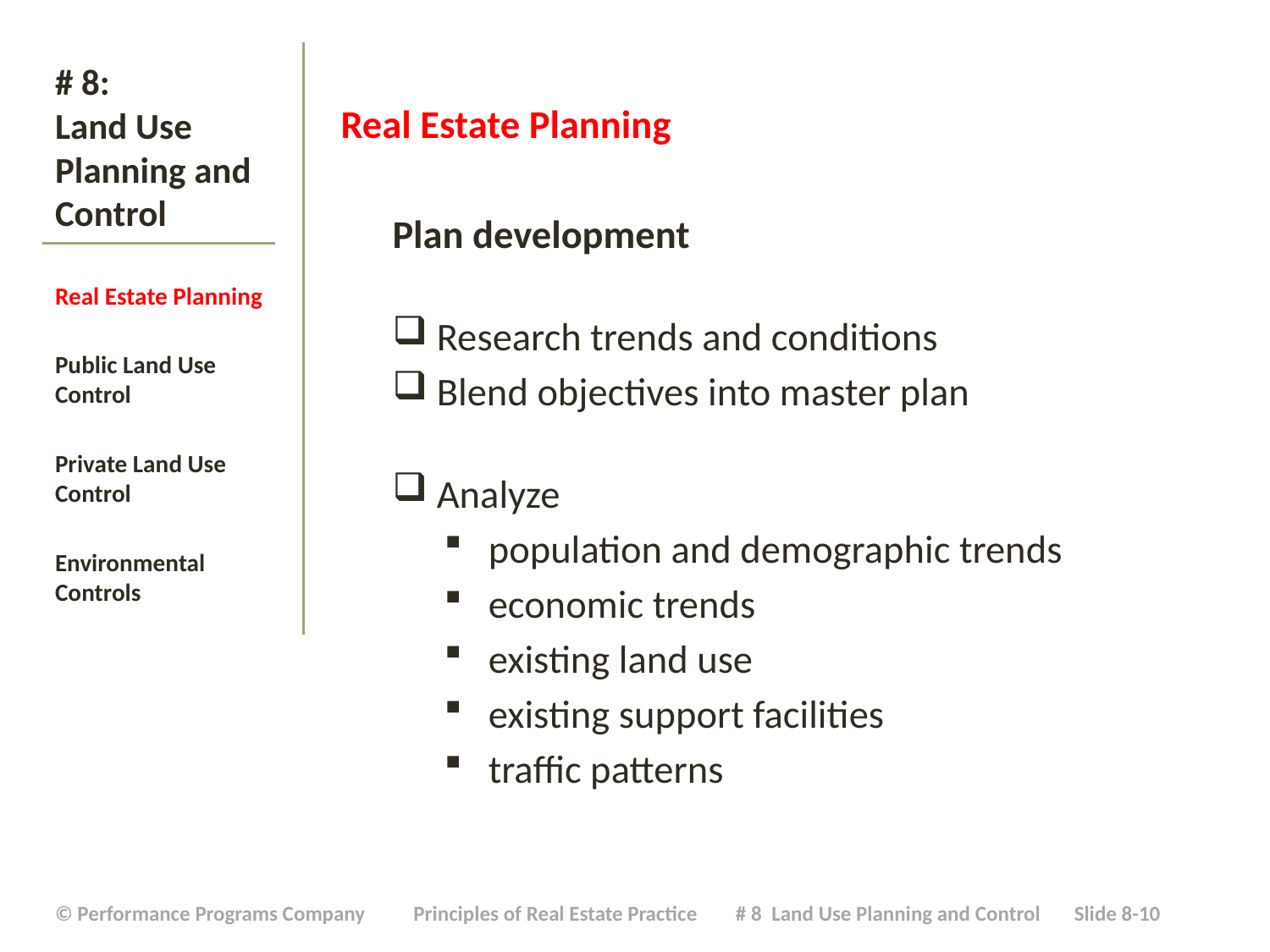

Real Estate Planning

Plan development
Research trends and conditions
Blend objectives into master plan
Analyze
population and demographic trends
economic trends
existing land use
existing support facilities
traffic patterns

# # 8: Land Use Planning and Control

Real Estate Planning

Public Land Use Control

Private Land Use Control

Environmental Controls

| © Performance Programs Company Principles of Real Estate Practice # 8 Land Use Planning and Control Slide 8-10 |
| --- |